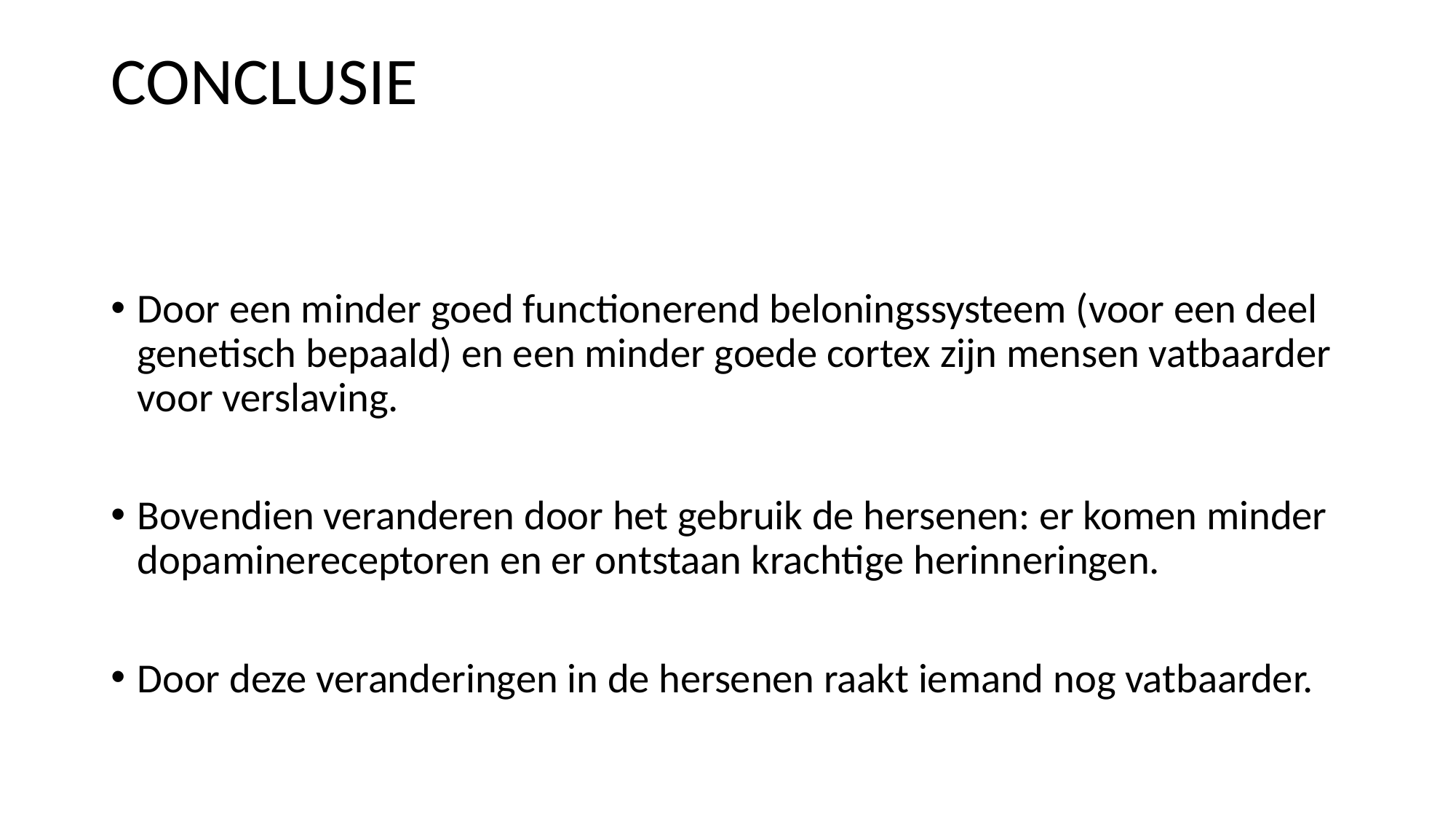

# CONCLUSIE

Door een minder goed functionerend beloningssysteem (voor een deel genetisch bepaald) en een minder goede cortex zijn mensen vatbaarder voor verslaving.

Bovendien veranderen door het gebruik de hersenen: er komen minder dopaminereceptoren en er ontstaan krachtige herinneringen.

Door deze veranderingen in de hersenen raakt iemand nog vatbaarder.